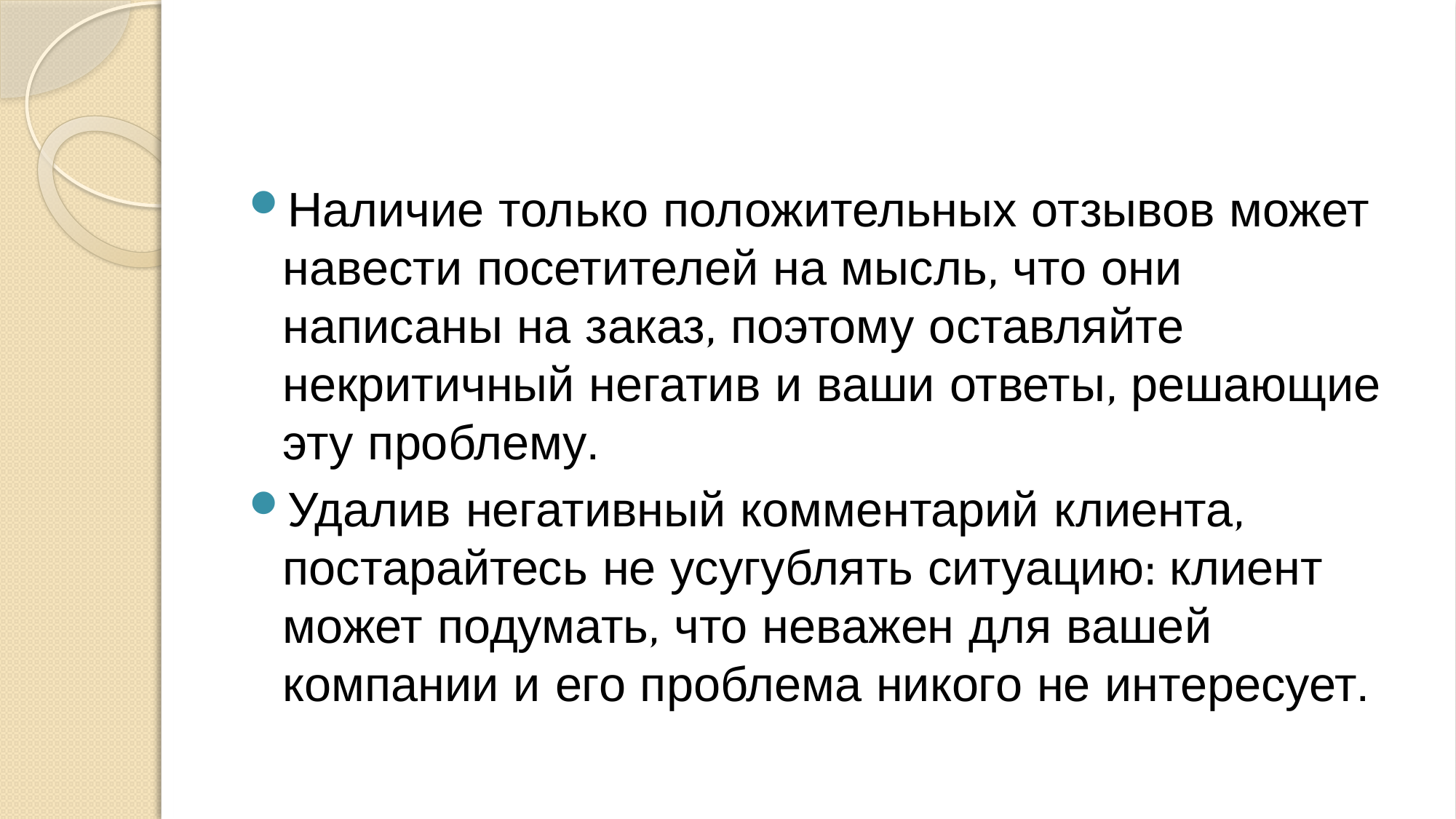

Наличие только положительных отзывов может навести посетителей на мысль, что они написаны на заказ, поэтому оставляйте некритичный негатив и ваши ответы, решающие эту проблему.
Удалив негативный комментарий клиента, постарайтесь не усугублять ситуацию: клиент может подумать, что неважен для вашей компании и его проблема никого не интересует.